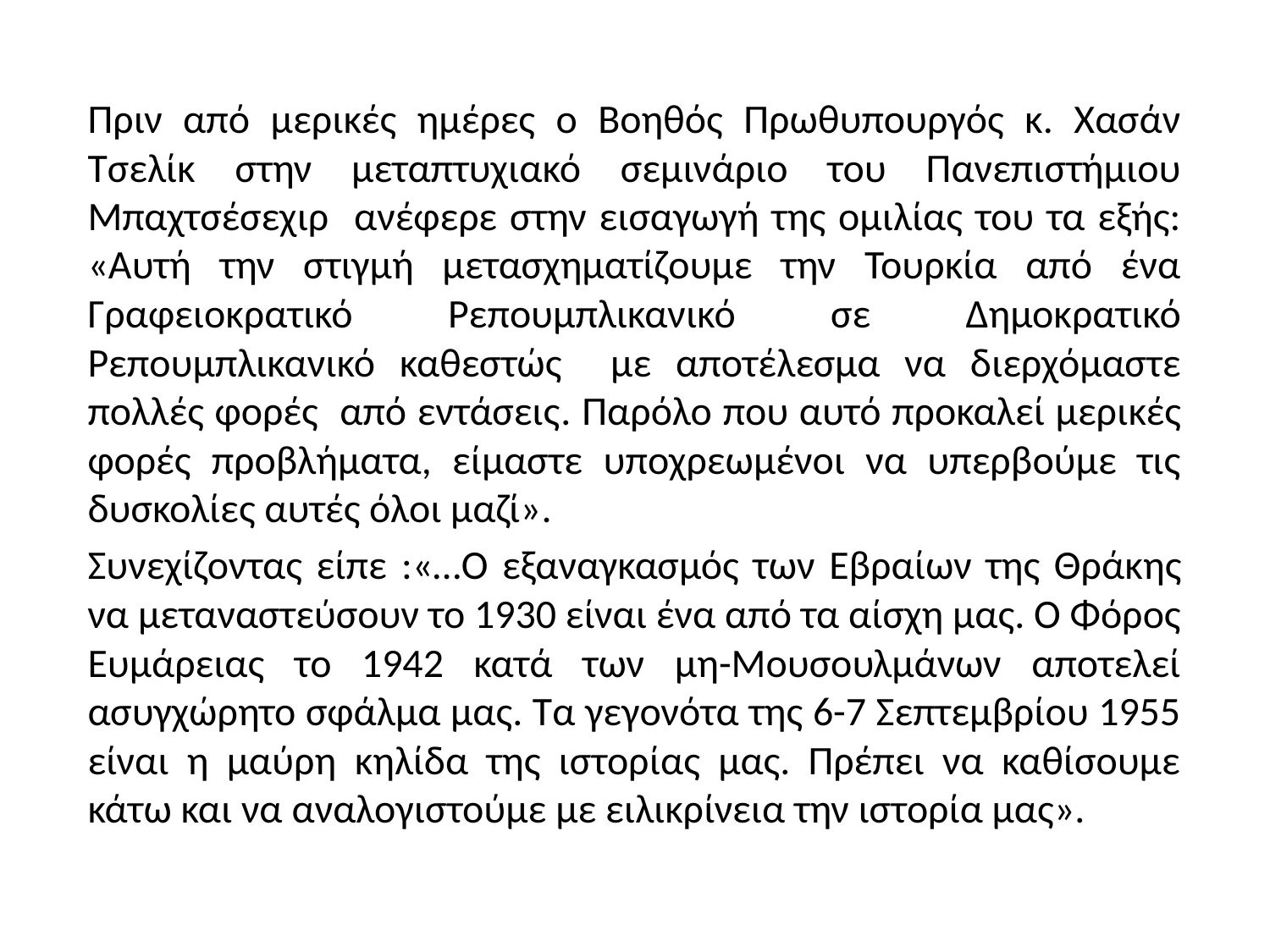

Πριν από μερικές ημέρες ο Βοηθός Πρωθυπουργός κ. Χασάν Τσελίκ στην μεταπτυχιακό σεμινάριο του Πανεπιστήμιου Μπαχτσέσεχιρ  ανέφερε στην εισαγωγή της ομιλίας του τα εξής: «Αυτή την στιγμή μετασχηματίζουμε την Τουρκία από ένα Γραφειοκρατικό Ρεπουμπλικανικό σε Δημοκρατικό Ρεπουμπλικανικό καθεστώς  με αποτέλεσμα να διερχόμαστε πολλές φορές  από εντάσεις. Παρόλο που αυτό προκαλεί μερικές φορές προβλήματα, είμαστε υποχρεωμένοι να υπερβούμε τις δυσκολίες αυτές όλοι μαζί».
Συνεχίζοντας είπε :«…Ο εξαναγκασμός των Εβραίων της Θράκης να μεταναστεύσουν το 1930 είναι ένα από τα αίσχη μας. Ο Φόρος Ευμάρειας το 1942 κατά των μη-Μουσουλμάνων αποτελεί ασυγχώρητο σφάλμα μας. Τα γεγονότα της 6-7 Σεπτεμβρίου 1955 είναι η μαύρη κηλίδα της ιστορίας μας. Πρέπει να καθίσουμε κάτω και να αναλογιστούμε με ειλικρίνεια την ιστορία μας».